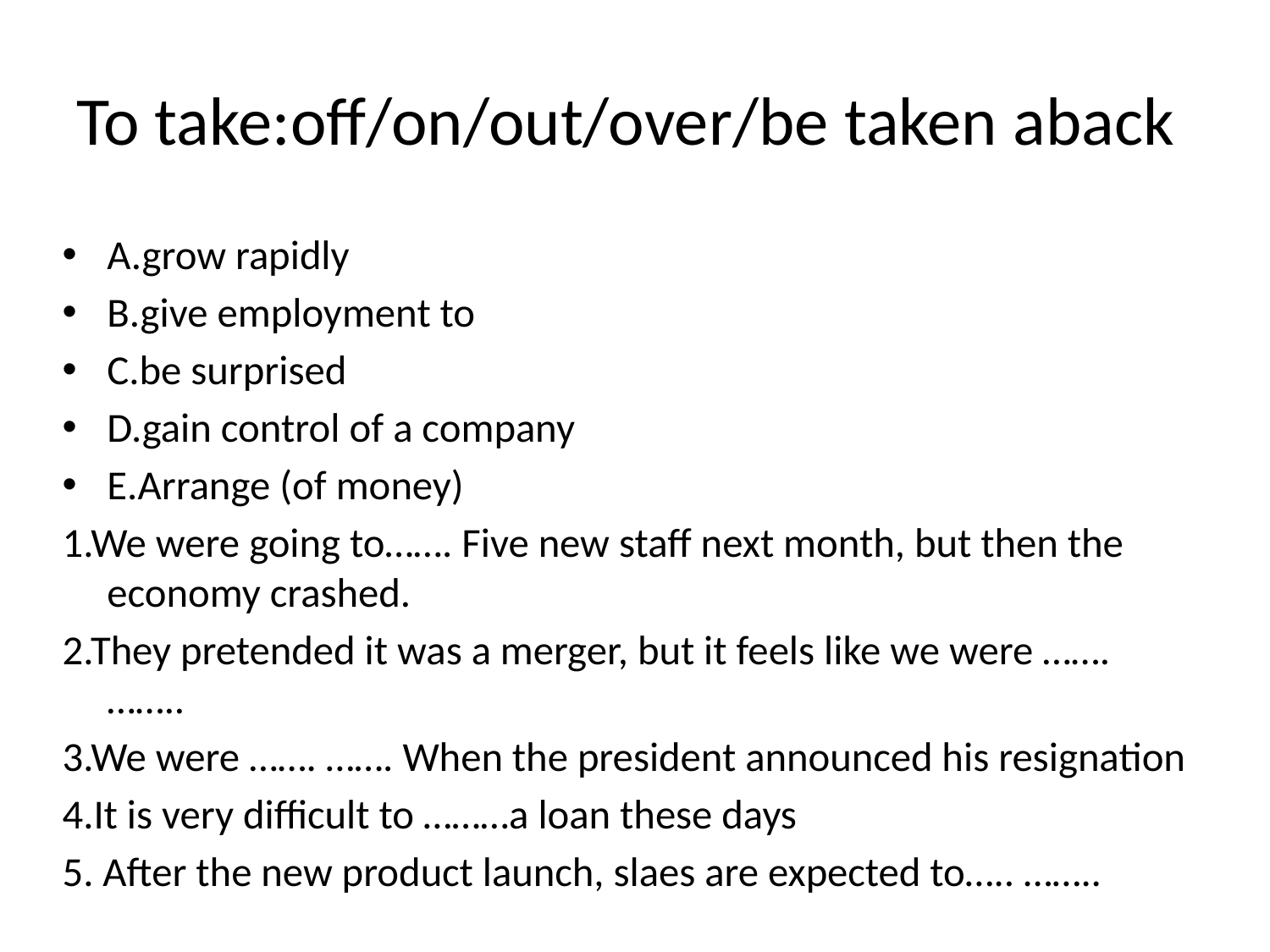

# To take:off/on/out/over/be taken aback
A.grow rapidly
B.give employment to
C.be surprised
D.gain control of a company
E.Arrange (of money)
1.We were going to……. Five new staff next month, but then the economy crashed.
2.They pretended it was a merger, but it feels like we were ……. ……..
3.We were ……. ……. When the president announced his resignation
4.It is very difficult to ………a loan these days
5. After the new product launch, slaes are expected to….. ……..